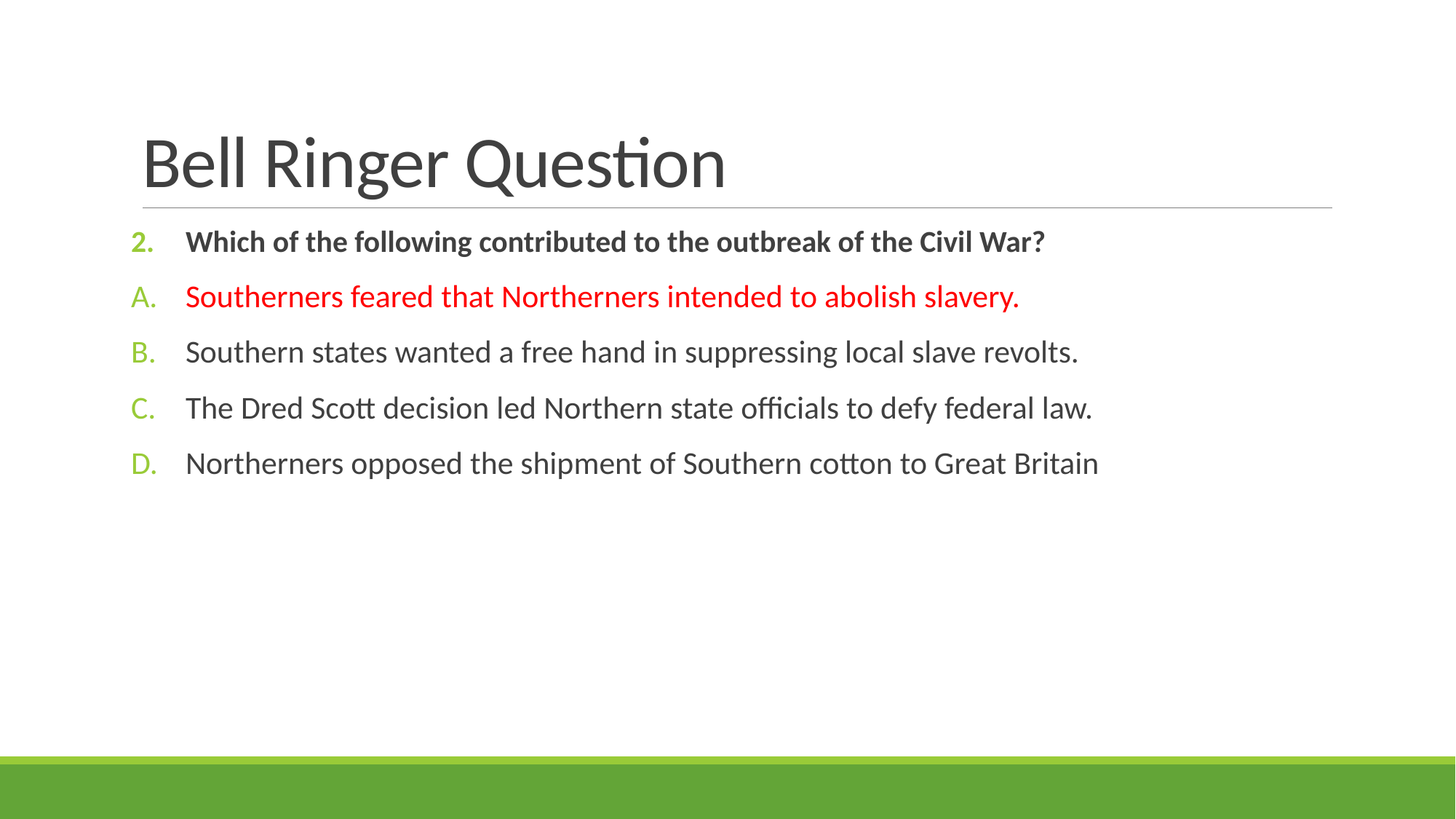

# Bell Ringer Question
Which of the following contributed to the outbreak of the Civil War?
Southerners feared that Northerners intended to abolish slavery.
Southern states wanted a free hand in suppressing local slave revolts.
The Dred Scott decision led Northern state officials to defy federal law.
Northerners opposed the shipment of Southern cotton to Great Britain